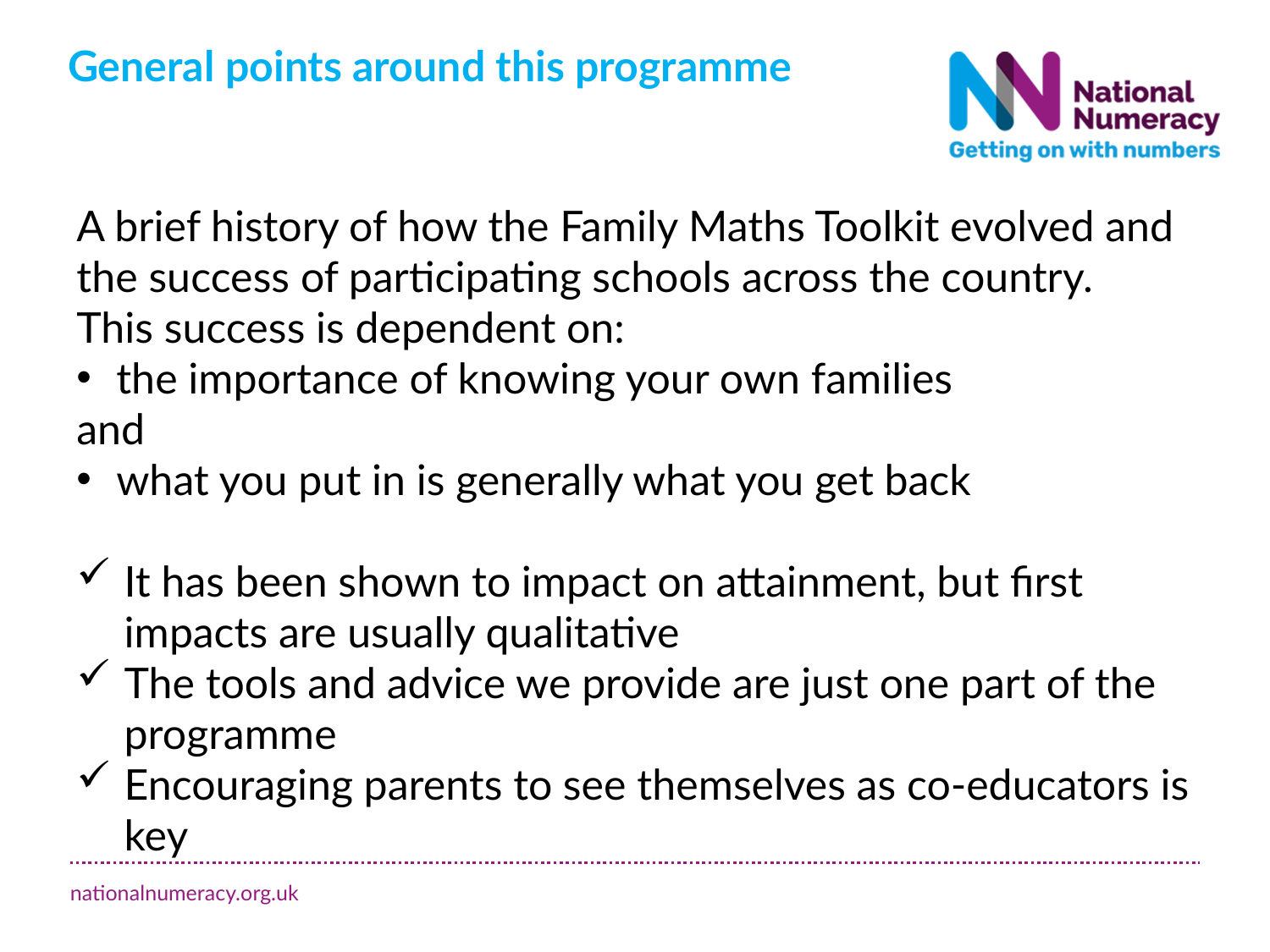

General points around this programme
A brief history of how the Family Maths Toolkit evolved and the success of participating schools across the country.
This success is dependent on:
the importance of knowing your own families
and
what you put in is generally what you get back

It has been shown to impact on attainment, but first impacts are usually qualitative
The tools and advice we provide are just one part of the programme
Encouraging parents to see themselves as co-educators is key